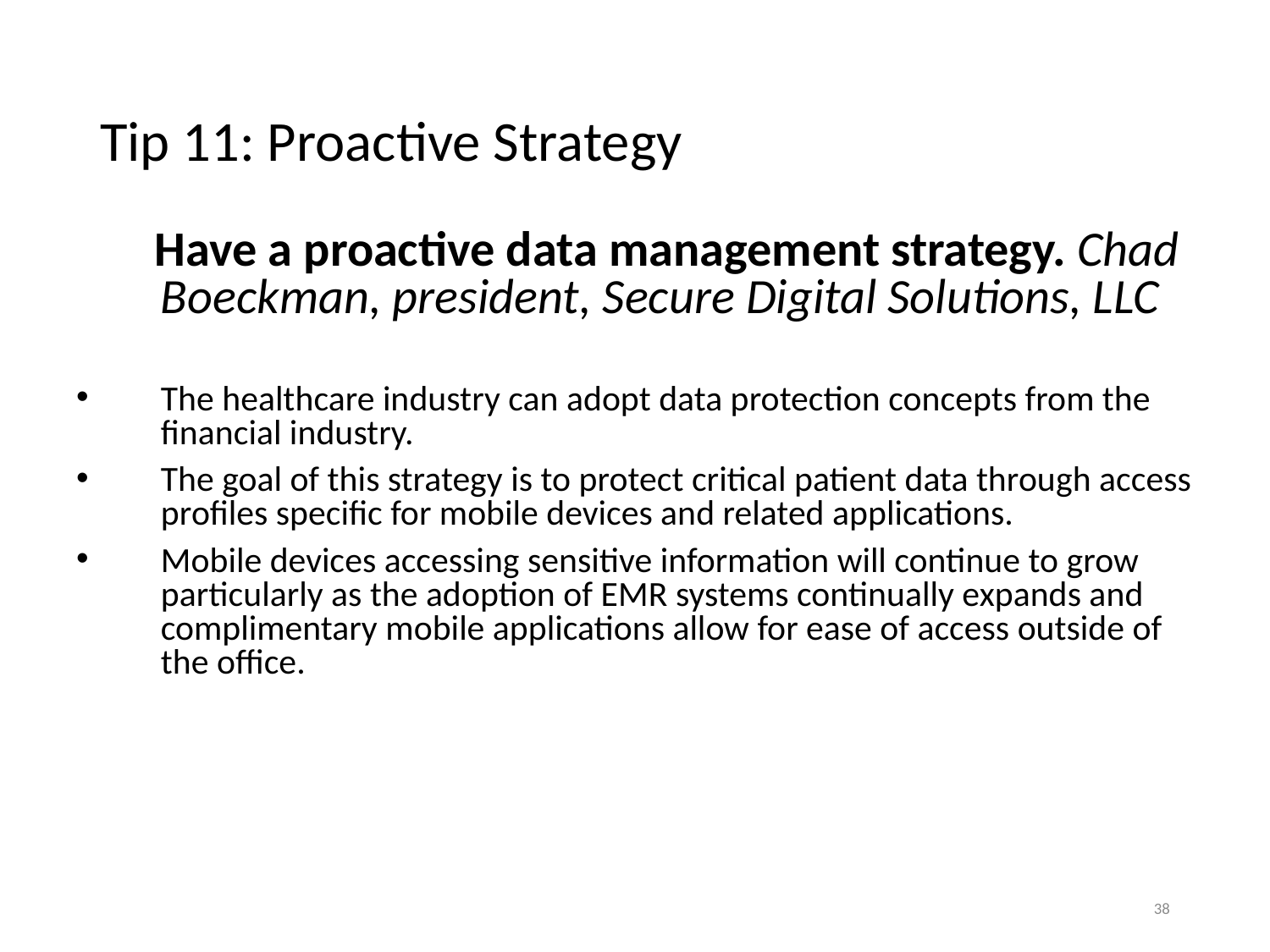

# Tip 11: Proactive Strategy
       Have a proactive data management strategy. Chad Boeckman, president, Secure Digital Solutions, LLC

The healthcare industry can adopt data protection concepts from the financial industry.
The goal of this strategy is to protect critical patient data through access profiles specific for mobile devices and related applications.
Mobile devices accessing sensitive information will continue to grow particularly as the adoption of EMR systems continually expands and complimentary mobile applications allow for ease of access outside of the office.
38